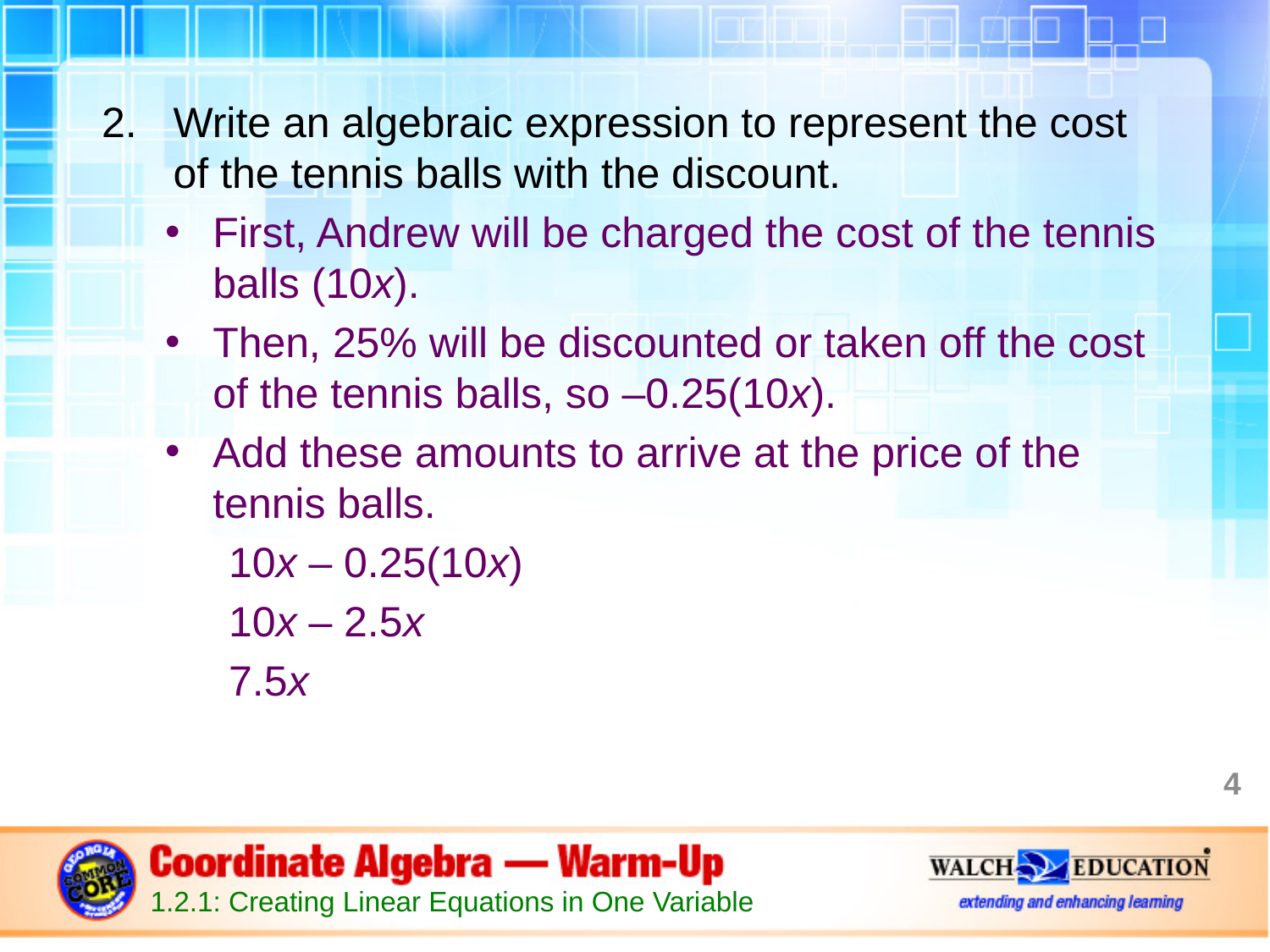

Write an algebraic expression to represent the cost of the tennis balls with the discount.
First, Andrew will be charged the cost of the tennis balls (10x).
Then, 25% will be discounted or taken off the cost of the tennis balls, so –0.25(10x).
Add these amounts to arrive at the price of the tennis balls.
10x – 0.25(10x)
10x – 2.5x
7.5x

4
1.2.1: Creating Linear Equations in One Variable